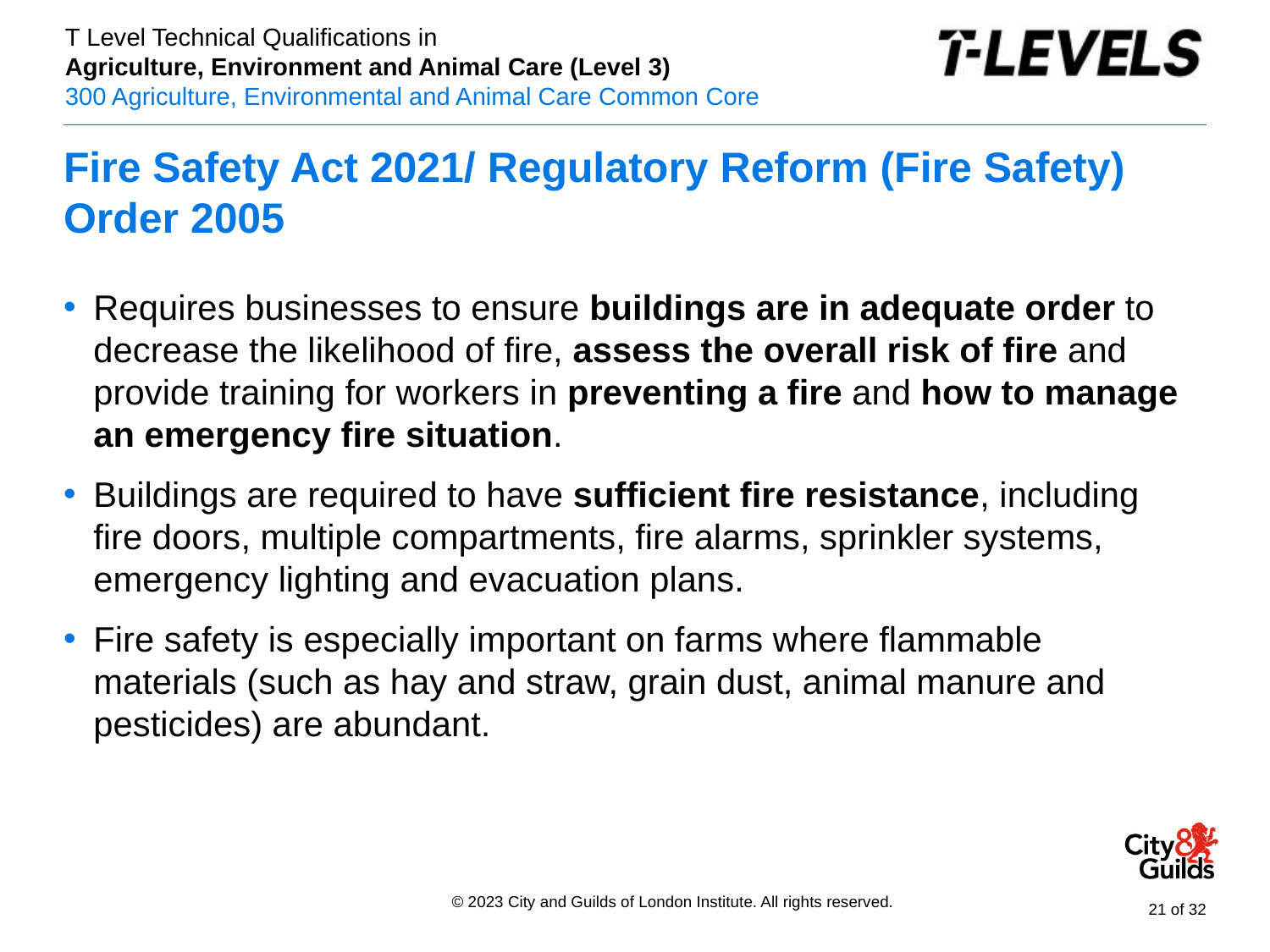

# Fire Safety Act 2021/ Regulatory Reform (Fire Safety) Order 2005
Requires businesses to ensure buildings are in adequate order to decrease the likelihood of fire, assess the overall risk of fire and provide training for workers in preventing a fire and how to manage an emergency fire situation.
Buildings are required to have sufficient fire resistance, including fire doors, multiple compartments, fire alarms, sprinkler systems, emergency lighting and evacuation plans.
Fire safety is especially important on farms where flammable materials (such as hay and straw, grain dust, animal manure and pesticides) are abundant.